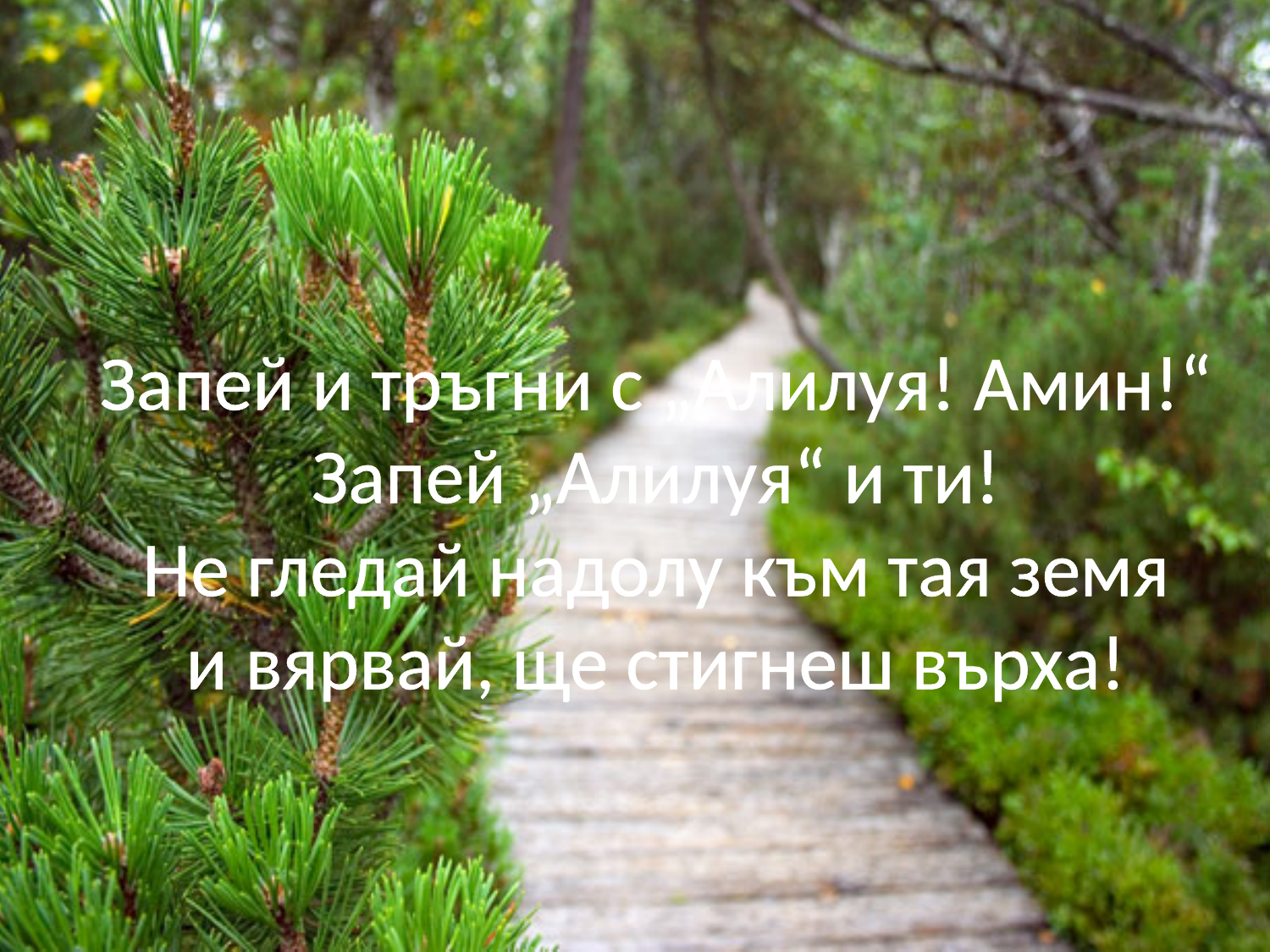

# Запей и тръгни с „Алилуя! Амин!“ Запей „Алилуя“ и ти! Не гледай надолу към тая земя и вярвай, ще стигнеш върха!